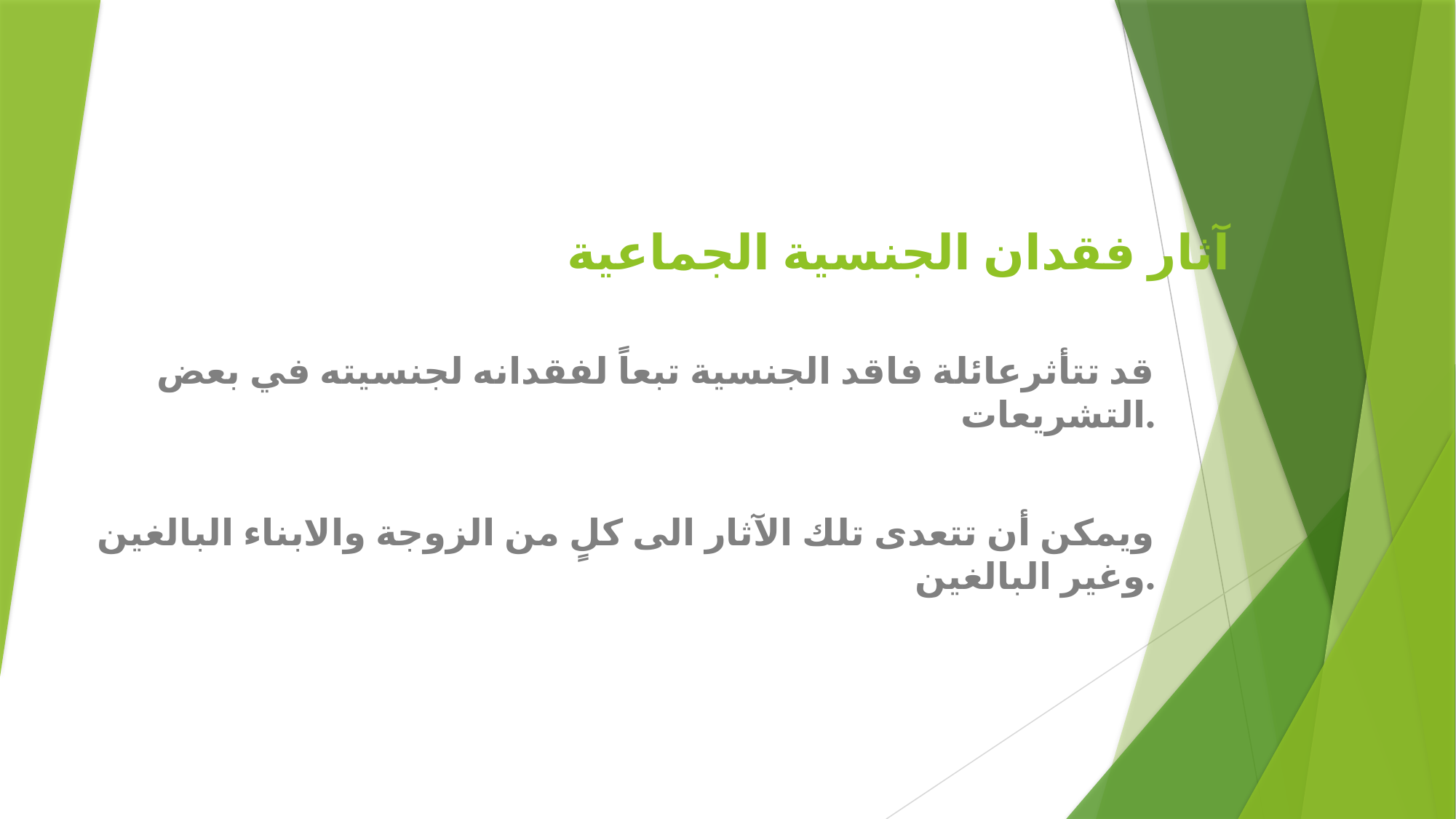

# آثار فقدان الجنسية الجماعية
قد تتأثرعائلة فاقد الجنسية تبعاً لفقدانه لجنسيته في بعض التشريعات.

ويمكن أن تتعدى تلك الآثار الى كلٍ من الزوجة والابناء البالغين وغير البالغين.